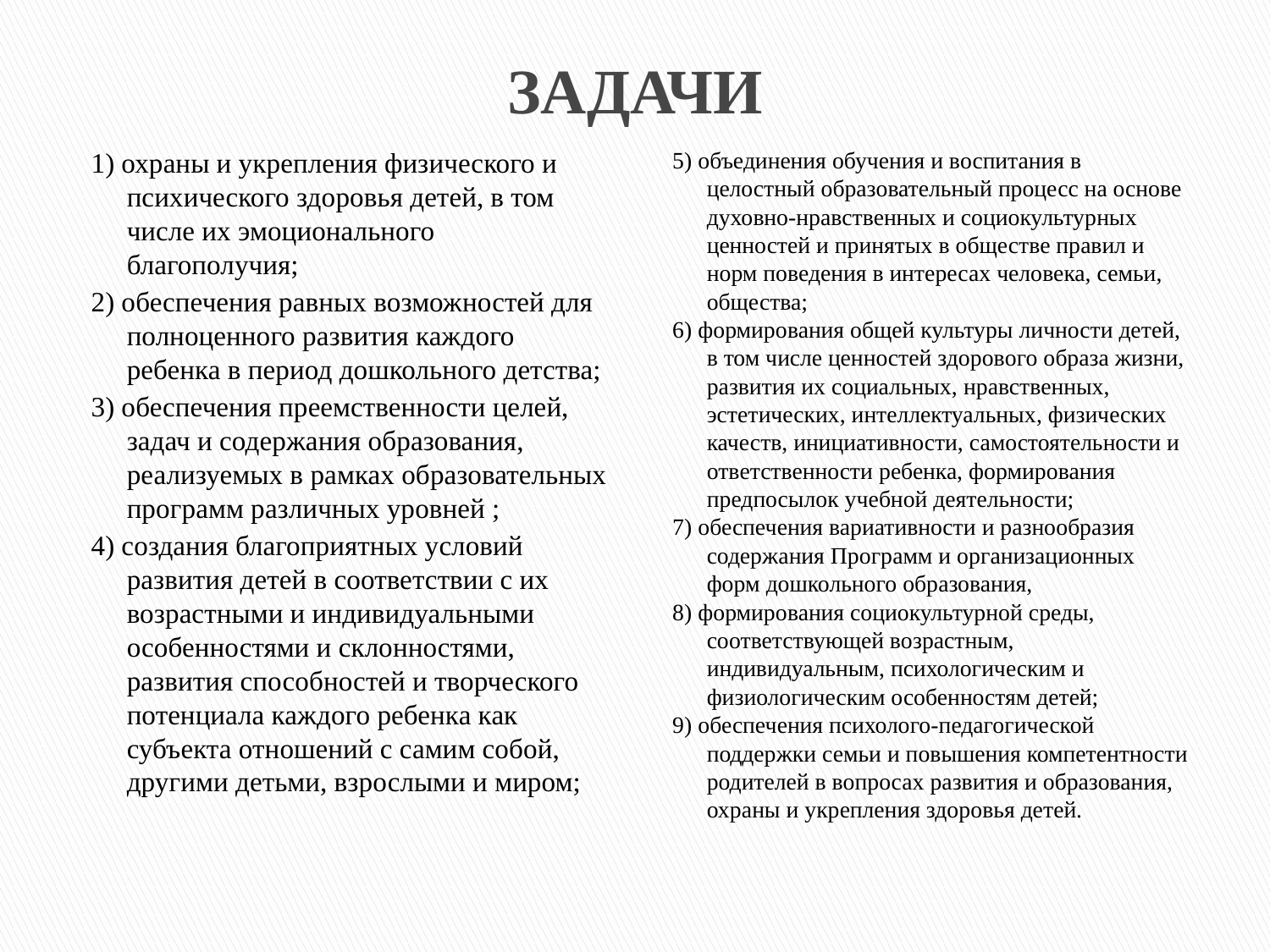

# ЗАДАЧИ
1) охраны и укрепления физического и психического здоровья детей, в том числе их эмоционального благополучия;
2) обеспечения равных возможностей для полноценного развития каждого ребенка в период дошкольного детства;
3) обеспечения преемственности целей, задач и содержания образования, реализуемых в рамках образовательных программ различных уровней ;
4) создания благоприятных условий развития детей в соответствии с их возрастными и индивидуальными особенностями и склонностями, развития способностей и творческого потенциала каждого ребенка как субъекта отношений с самим собой, другими детьми, взрослыми и миром;

5) объединения обучения и воспитания в целостный образовательный процесс на основе духовно-нравственных и социокультурных ценностей и принятых в обществе правил и норм поведения в интересах человека, семьи, общества;
6) формирования общей культуры личности детей, в том числе ценностей здорового образа жизни, развития их социальных, нравственных, эстетических, интеллектуальных, физических качеств, инициативности, самостоятельности и ответственности ребенка, формирования предпосылок учебной деятельности;
7) обеспечения вариативности и разнообразия содержания Программ и организационных форм дошкольного образования,
8) формирования социокультурной среды, соответствующей возрастным, индивидуальным, психологическим и физиологическим особенностям детей;
9) обеспечения психолого-педагогической поддержки семьи и повышения компетентности родителей в вопросах развития и образования, охраны и укрепления здоровья детей.